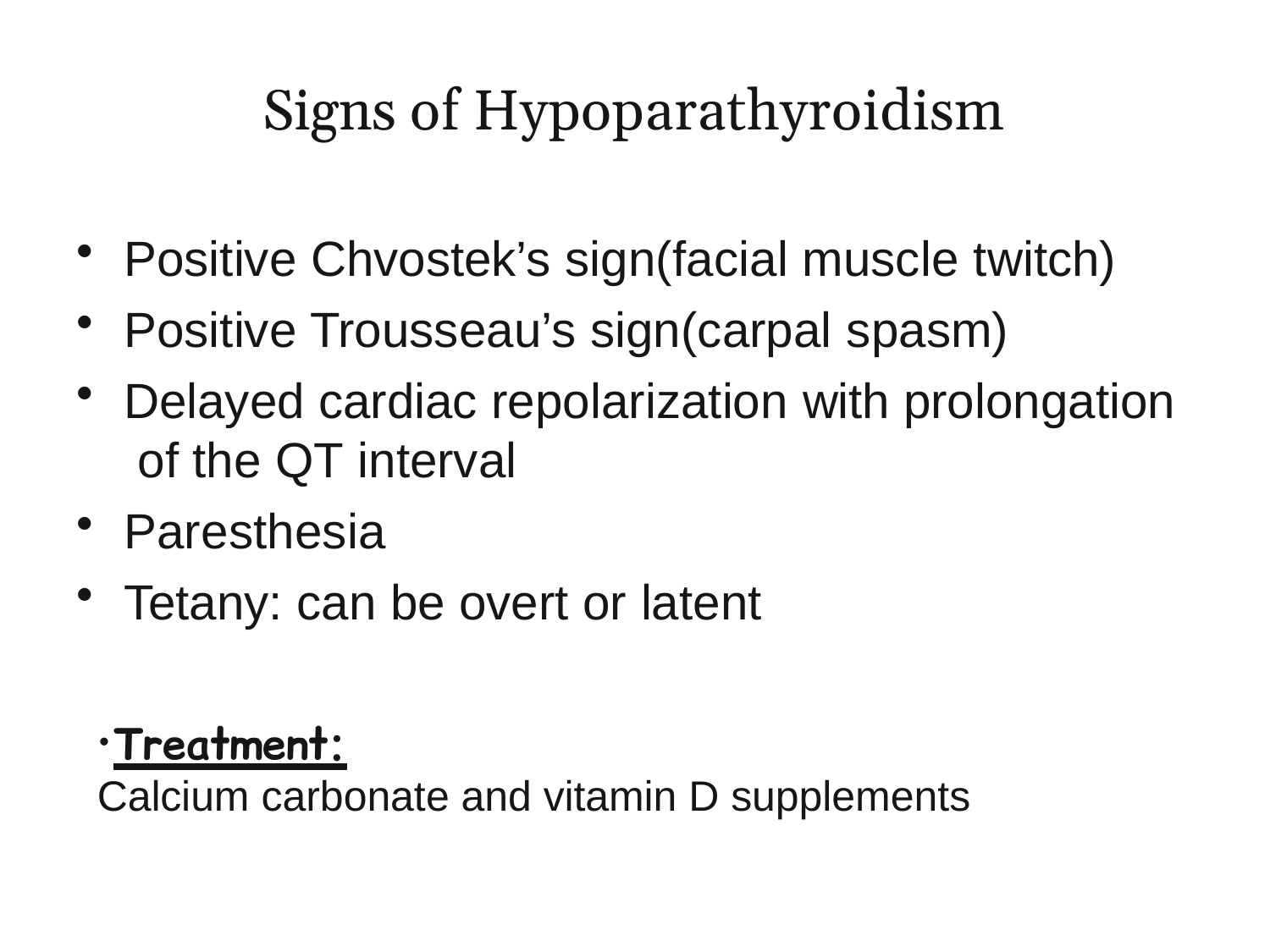

# Signs of Hypoparathyroidism
Positive Chvostek’s sign(facial muscle twitch)
Positive Trousseau’s sign(carpal spasm)
Delayed cardiac repolarization with prolongation  of the QT interval
Paresthesia
Tetany: can be overt or latent

Treatment:
Calcium carbonate and vitamin D supplements